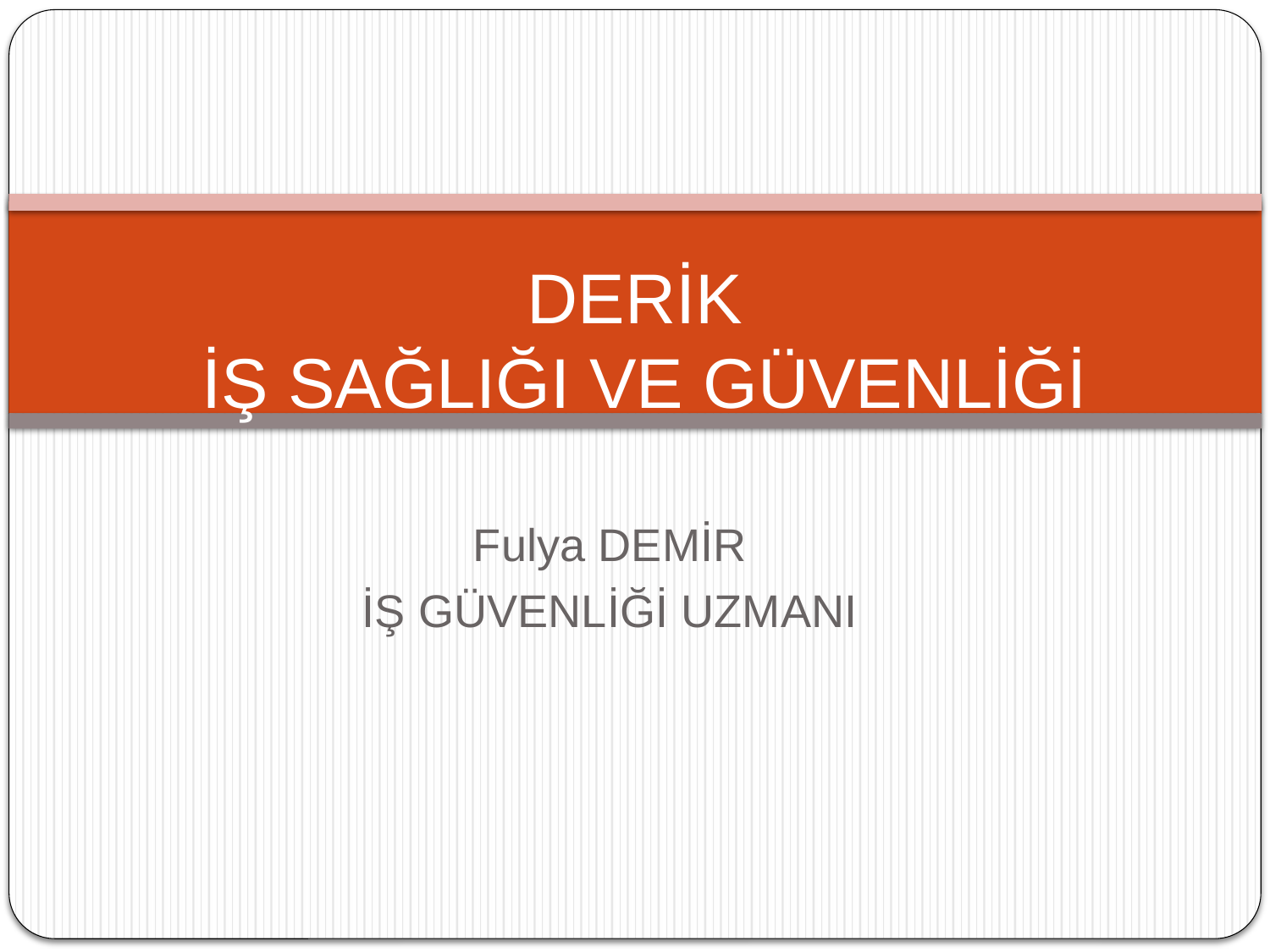

# DERİK İŞ SAĞLIĞI VE GÜVENLİĞİ

Fulya DEMİR
İŞ GÜVENLİĞİ UZMANI